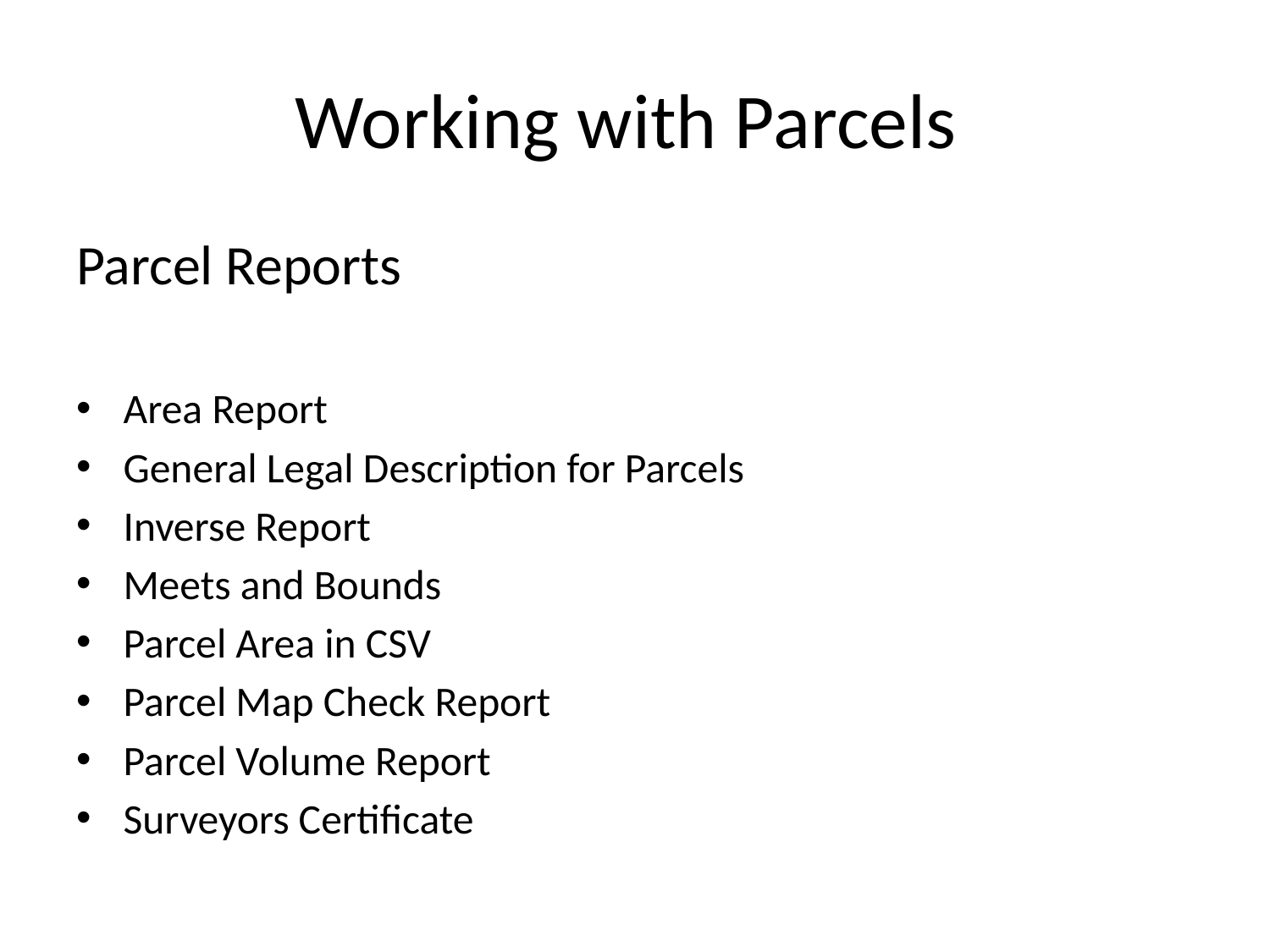

# Working with Parcels
Parcel Reports

Area Report
General Legal Description for Parcels
Inverse Report
Meets and Bounds
Parcel Area in CSV
Parcel Map Check Report
Parcel Volume Report
Surveyors Certificate